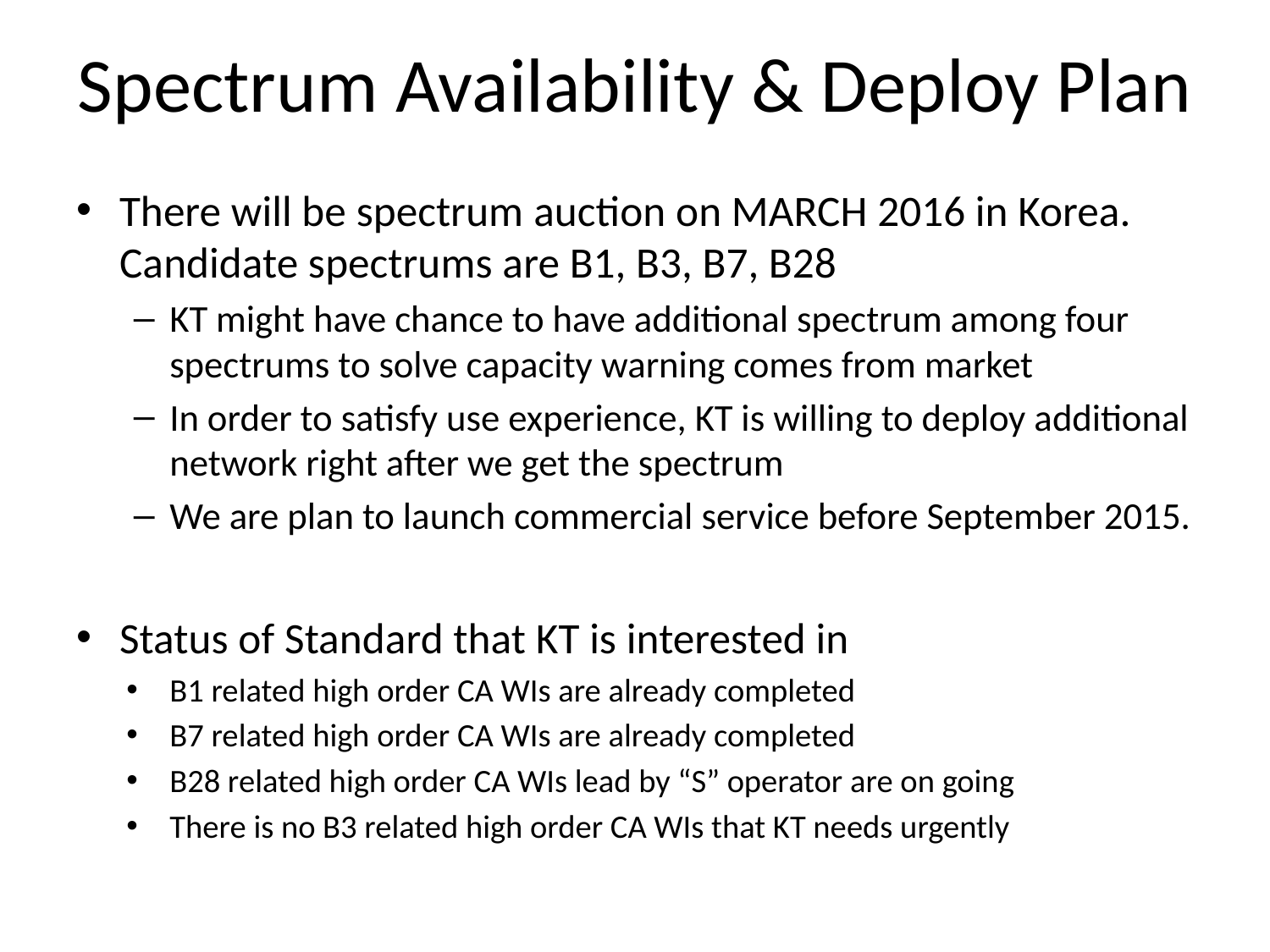

# Spectrum Availability & Deploy Plan
There will be spectrum auction on MARCH 2016 in Korea. Candidate spectrums are B1, B3, B7, B28
KT might have chance to have additional spectrum among four spectrums to solve capacity warning comes from market
In order to satisfy use experience, KT is willing to deploy additional network right after we get the spectrum
We are plan to launch commercial service before September 2015.

Status of Standard that KT is interested in
B1 related high order CA WIs are already completed
B7 related high order CA WIs are already completed
B28 related high order CA WIs lead by “S” operator are on going
There is no B3 related high order CA WIs that KT needs urgently